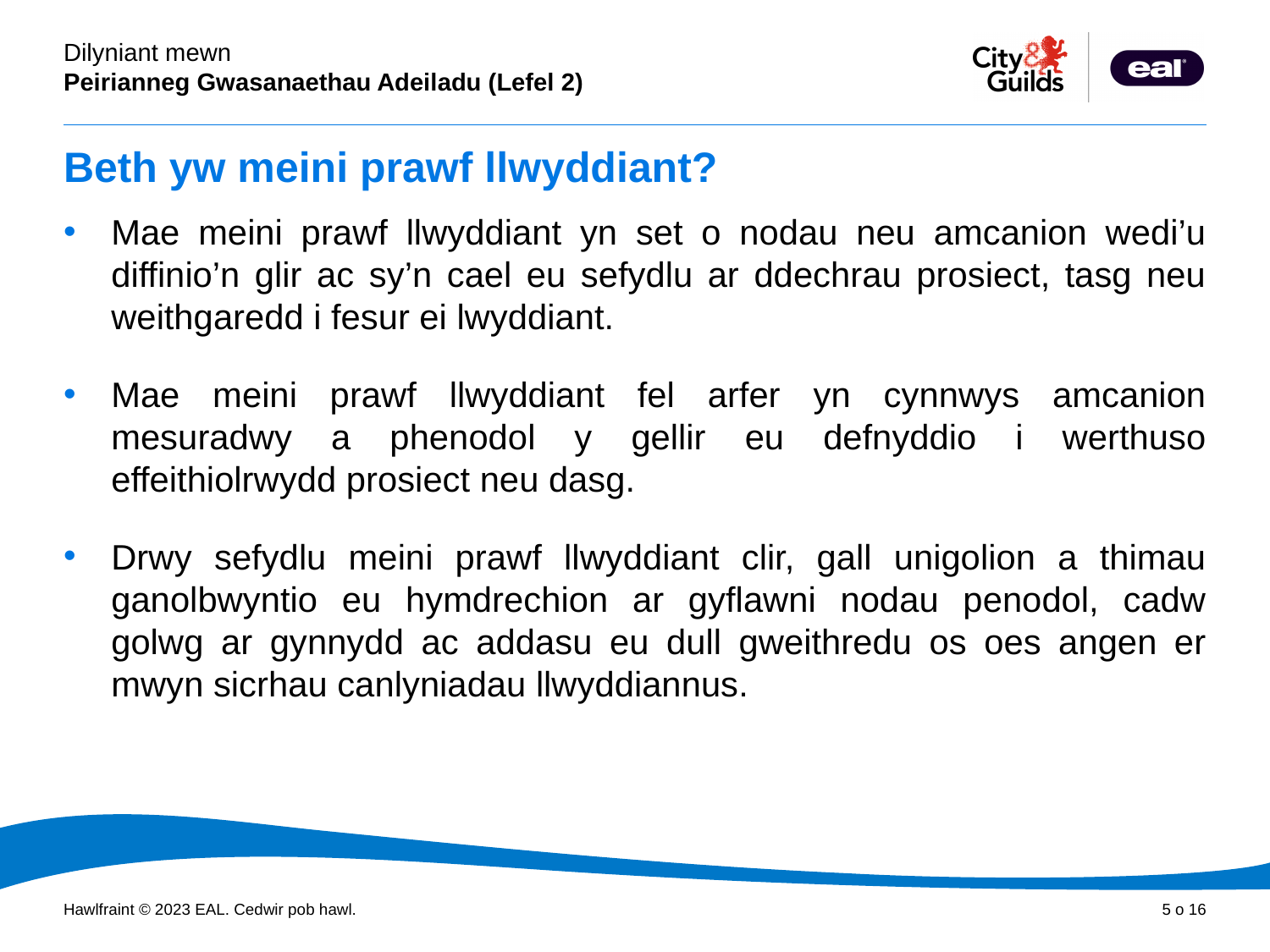

# Beth yw meini prawf llwyddiant?
Mae meini prawf llwyddiant yn set o nodau neu amcanion wedi’u diffinio’n glir ac sy’n cael eu sefydlu ar ddechrau prosiect, tasg neu weithgaredd i fesur ei lwyddiant.
Mae meini prawf llwyddiant fel arfer yn cynnwys amcanion mesuradwy a phenodol y gellir eu defnyddio i werthuso effeithiolrwydd prosiect neu dasg.
Drwy sefydlu meini prawf llwyddiant clir, gall unigolion a thimau ganolbwyntio eu hymdrechion ar gyflawni nodau penodol, cadw golwg ar gynnydd ac addasu eu dull gweithredu os oes angen er mwyn sicrhau canlyniadau llwyddiannus.